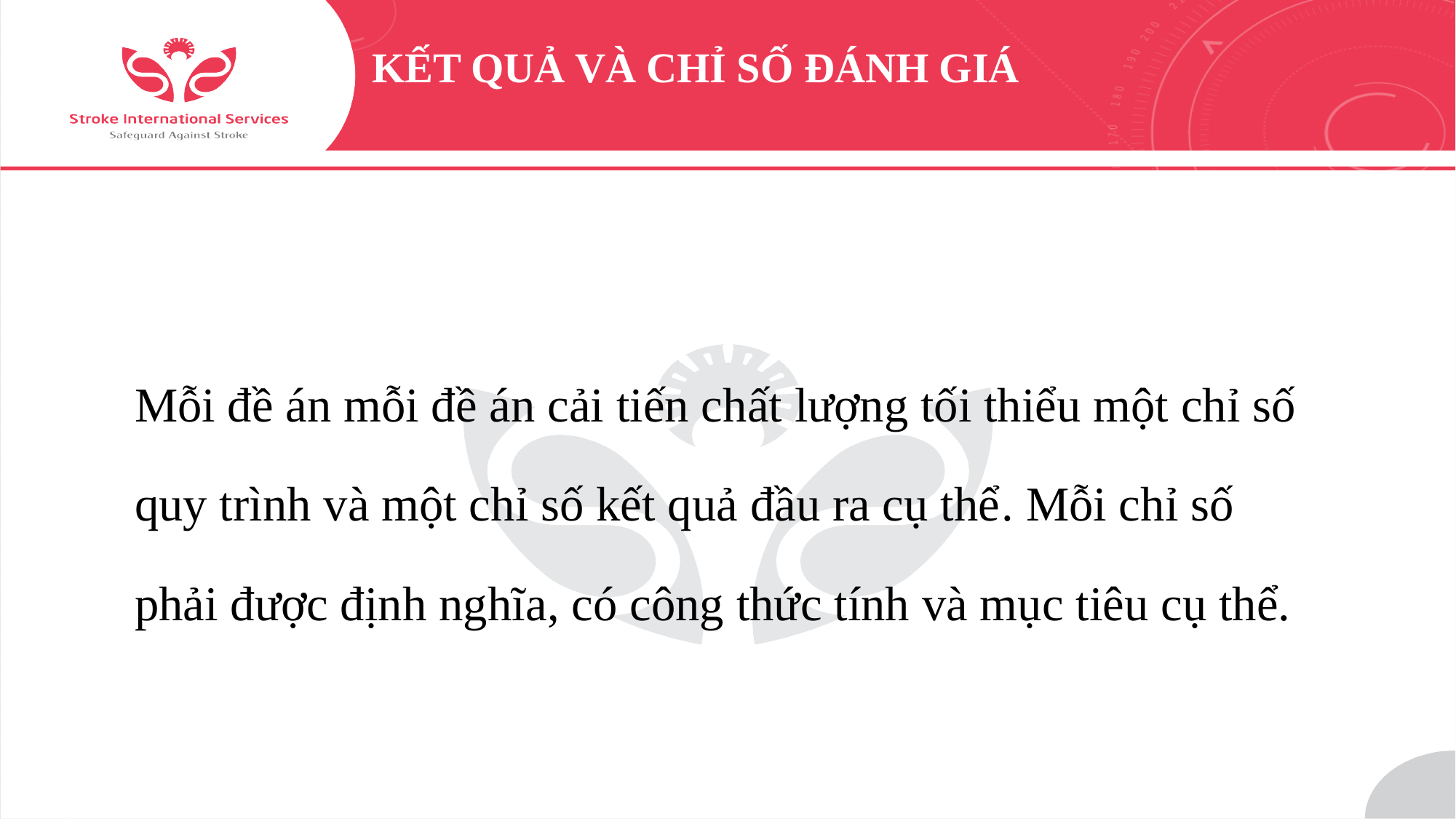

Kết quả và chỉ số đánh giá
Mỗi đề án mỗi đề án cải tiến chất lượng tối thiểu một chỉ số quy trình và một chỉ số kết quả đầu ra cụ thể. Mỗi chỉ số phải được định nghĩa, có công thức tính và mục tiêu cụ thể.
18